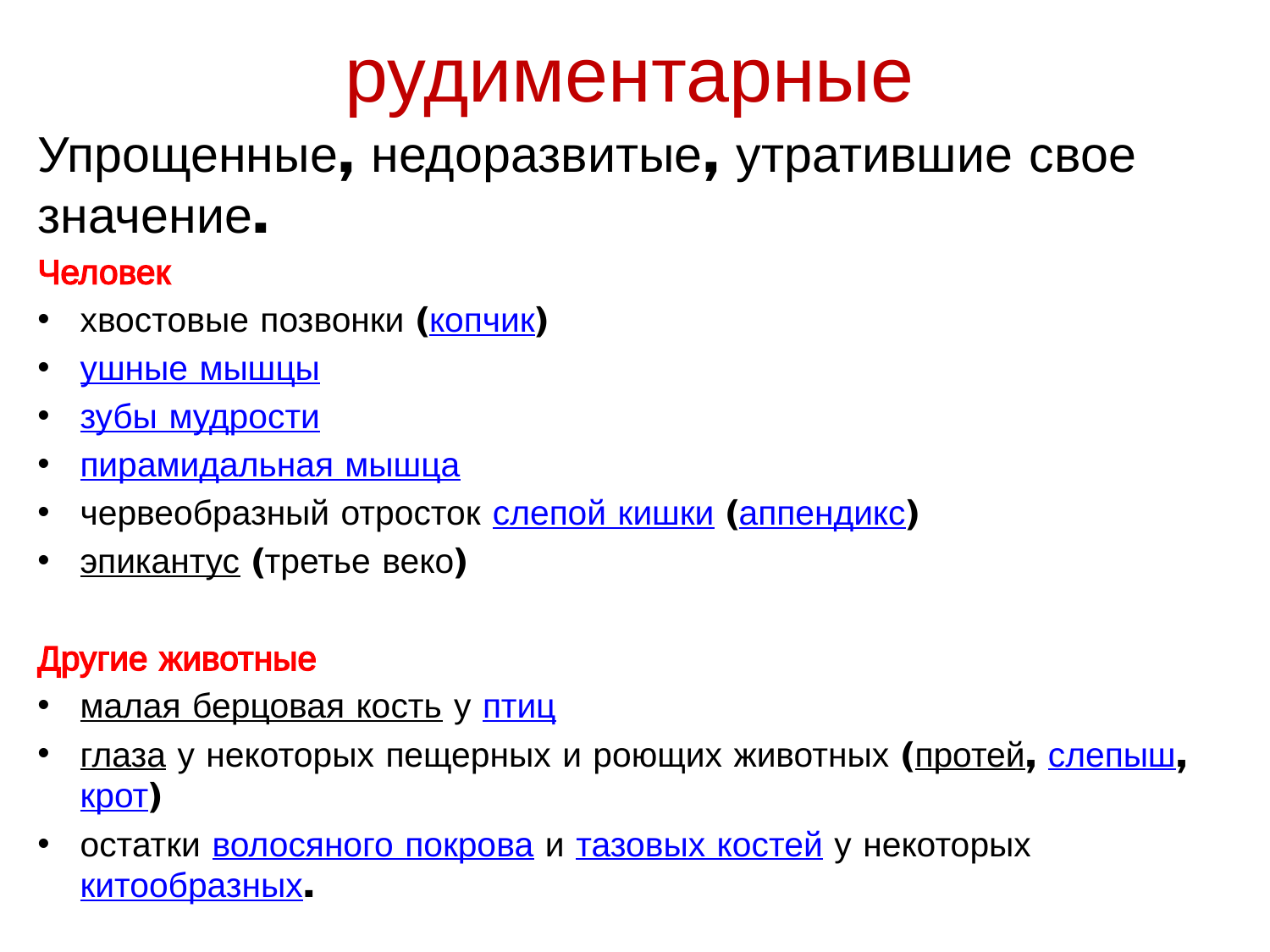

# рудиментарные
Упрощенные, недоразвитые, утратившие свое значение.
Человек
хвостовые позвонки (копчик)
ушные мышцы
зубы мудрости
пирамидальная мышца
червеобразный отросток слепой кишки (аппендикс)
эпикантус (третье веко)

Другие животные
малая берцовая кость у птиц
глаза у некоторых пещерных и роющих животных (протей, слепыш, крот)
остатки волосяного покрова и тазовых костей у некоторых китообразных.